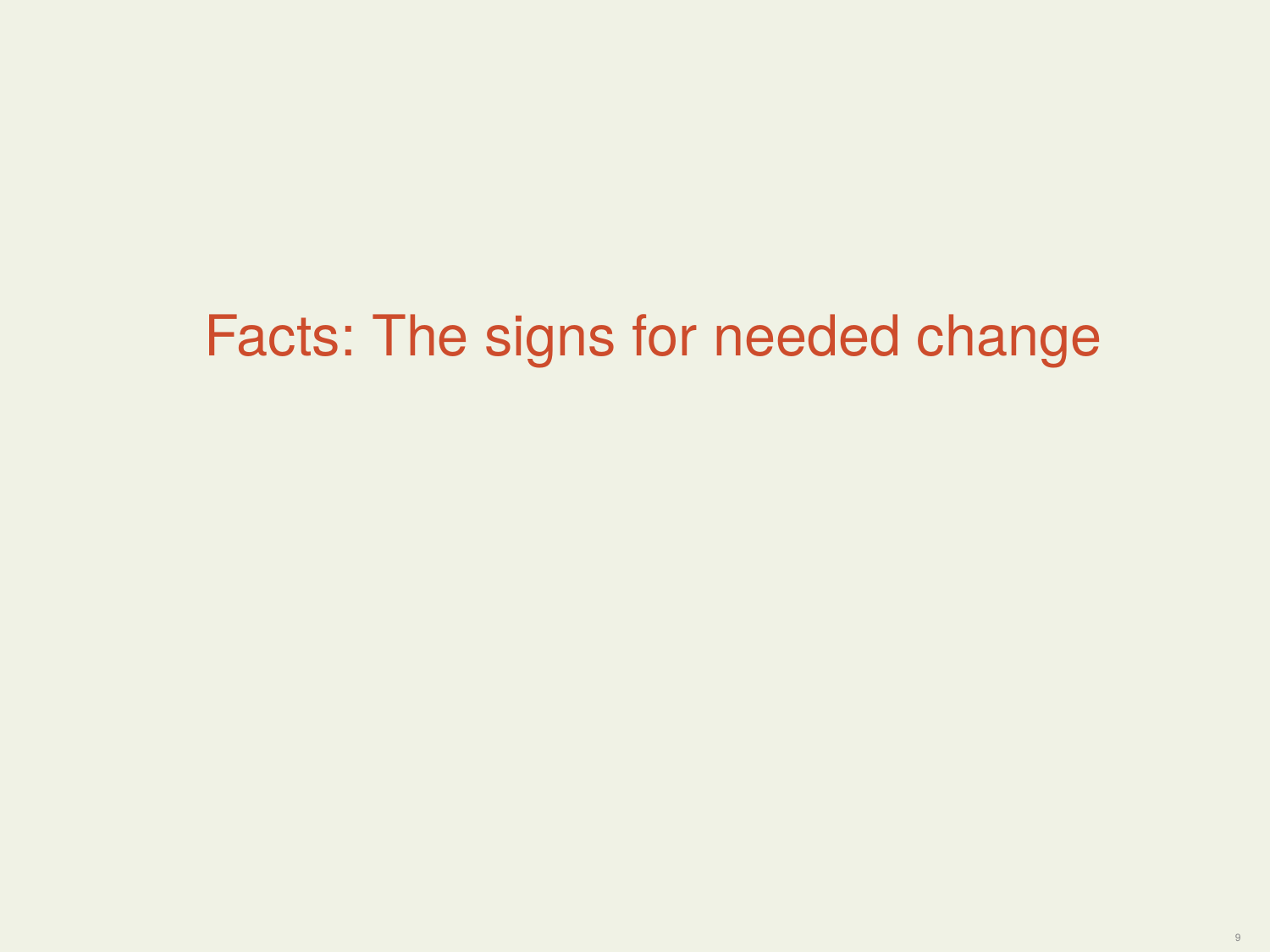

# Facts: The signs for needed change
9